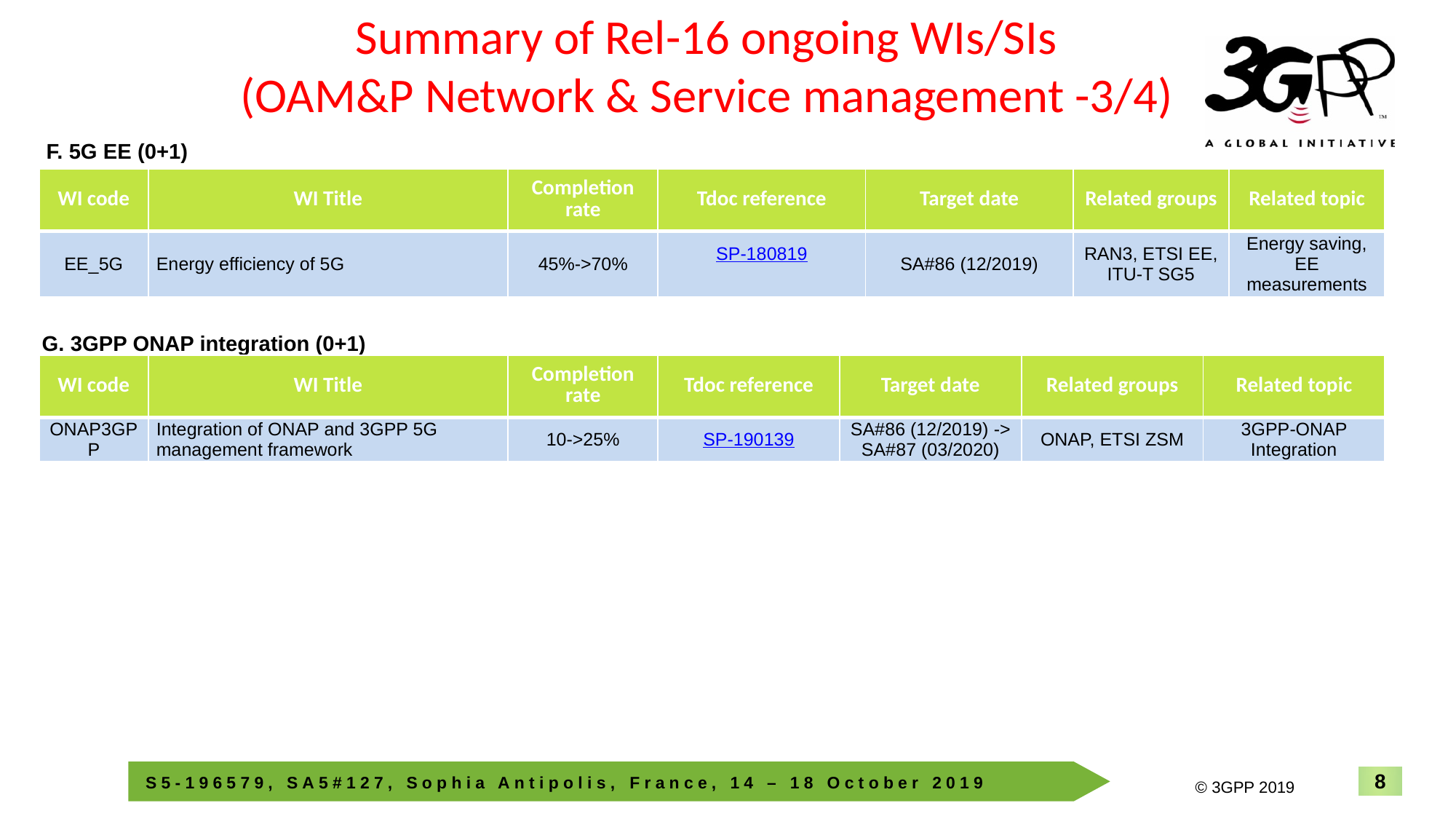

Summary of Rel-16 ongoing WIs/SIs
(OAM&P Network & Service management -3/4)
F. 5G EE (0+1)
| WI code | WI Title | Completion rate | Tdoc reference | Target date | Related groups | Related topic |
| --- | --- | --- | --- | --- | --- | --- |
| EE\_5G | Energy efficiency of 5G | 45%->70% | SP-180819 | SA#86 (12/2019) | RAN3, ETSI EE, ITU-T SG5 | Energy saving, EE measurements |
G. 3GPP ONAP integration (0+1)
| WI code | WI Title | Completion rate | Tdoc reference | Target date | Related groups | Related topic |
| --- | --- | --- | --- | --- | --- | --- |
| ONAP3GPP | Integration of ONAP and 3GPP 5G management framework | 10->25% | SP-190139 | SA#86 (12/2019) -> SA#87 (03/2020) | ONAP, ETSI ZSM | 3GPP-ONAP Integration |